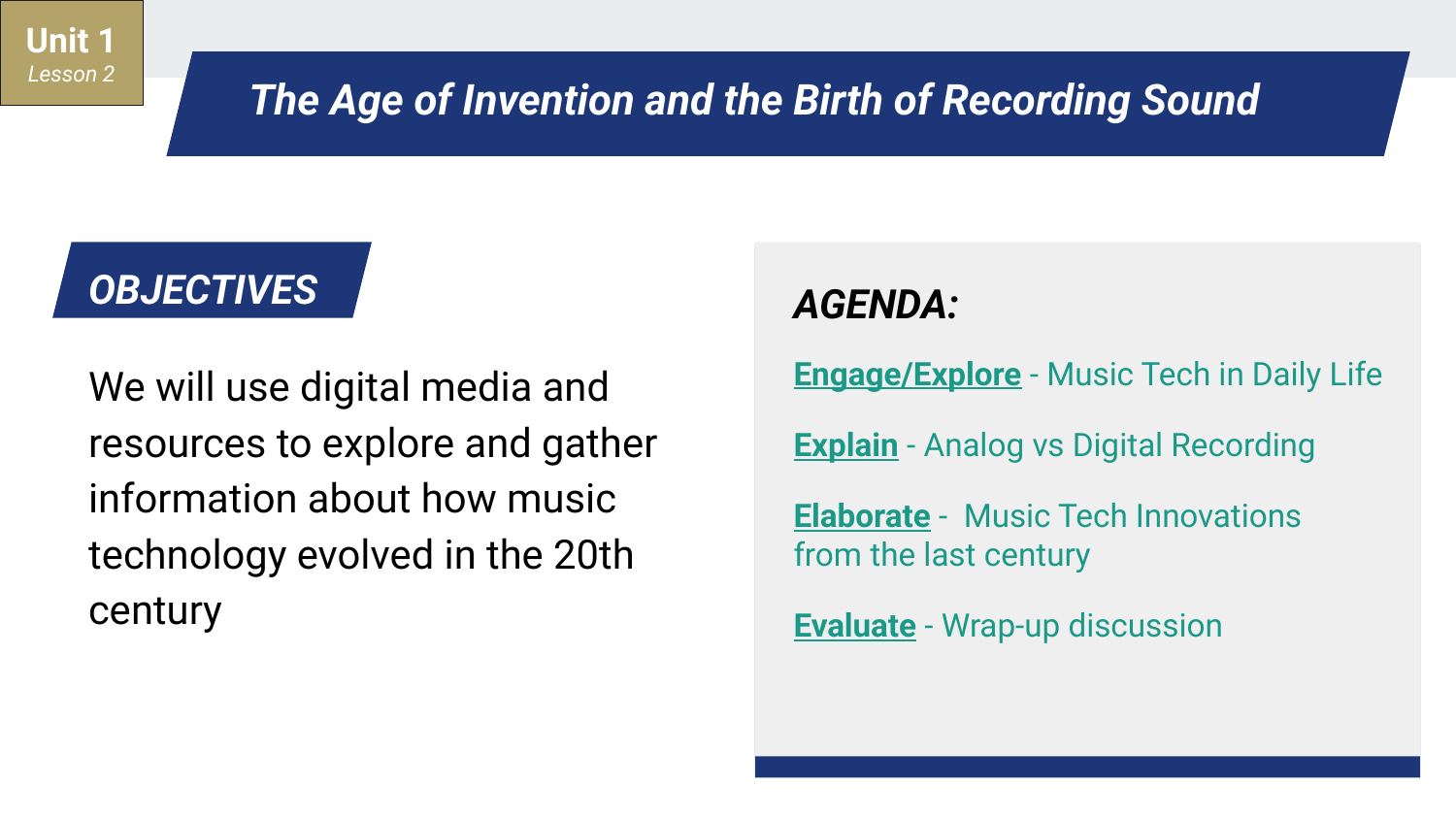

Unit 1 Lesson 2

# The Age of Invention and the Birth of Recording Sound

OBJECTIVES

AGENDA:
Engage/Explore - Music Tech in Daily Life
Explain - Analog vs Digital Recording
Elaborate -  Music Tech Innovations from the last century
Evaluate - Wrap-up discussion
We will use digital media and resources to explore and gather information about how music technology evolved in the 20th century